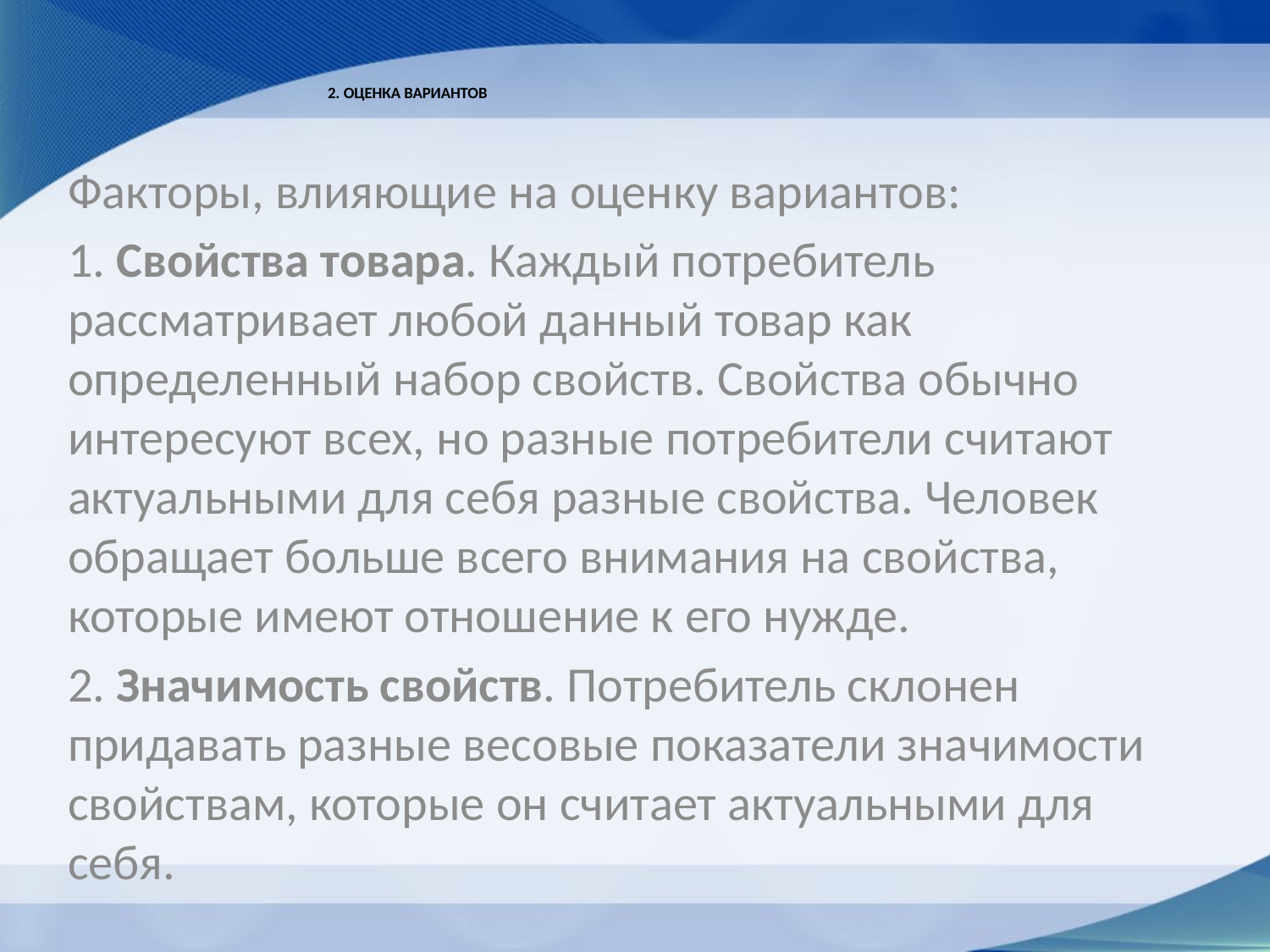

# 2. Оценка вариантов
Факторы, влияющие на оценку вариантов:
1. Свойства товара. Каждый потребитель рассматривает любой данный товар как определенный набор свойств. Свойства обычно интересуют всех, но разные потребители считают актуальными для себя разные свойства. Человек обращает больше всего внимания на свойства, которые имеют отношение к его нужде.
2. Значимость свойств. Потребитель склонен придавать разные весовые показатели значимости свойствам, которые он считает актуальными для себя.